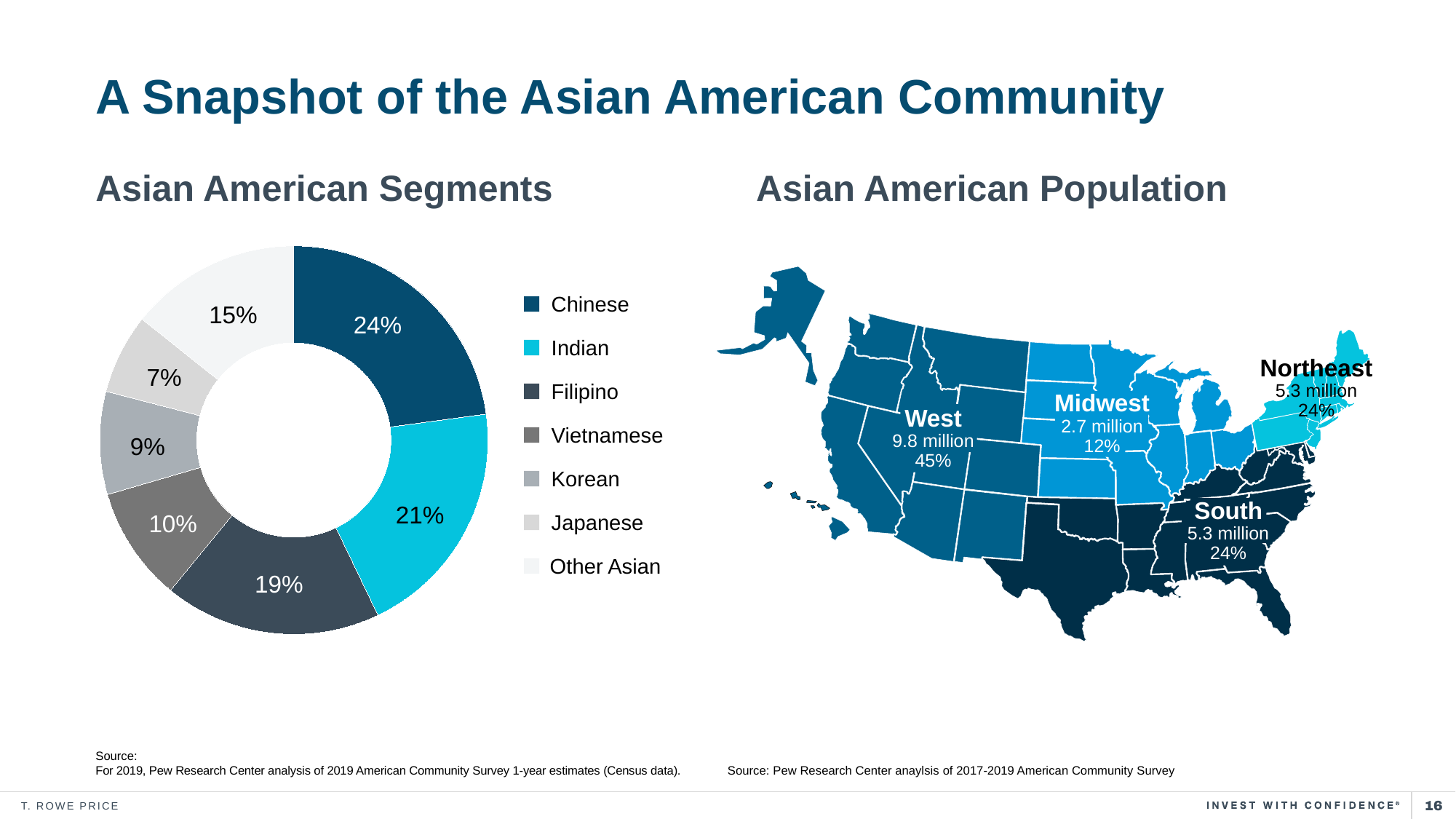

# A Snapshot of the Asian American Community
Asian American Segments
Asian American Population

### Chart

| Category | Asian American segments |
|---|---|
| Percentage of strategies that had positive hit rates | 0.24 |

Chinese
Indian
Filipino
Vietnamese
Korean
Japanese
Other Asian

15%
24%

Northeast
5.3 million
24%
7%
Midwest
2.7 million
12%

West
9.8 million
45%
9%

South
5.3 million
24%
21%
10%
19%
Source:
For 2019, Pew Research Center analysis of 2019 American Community Survey 1-year estimates (Census data).

Source: Pew Research Center anaylsis of 2017-2019 American Community Survey